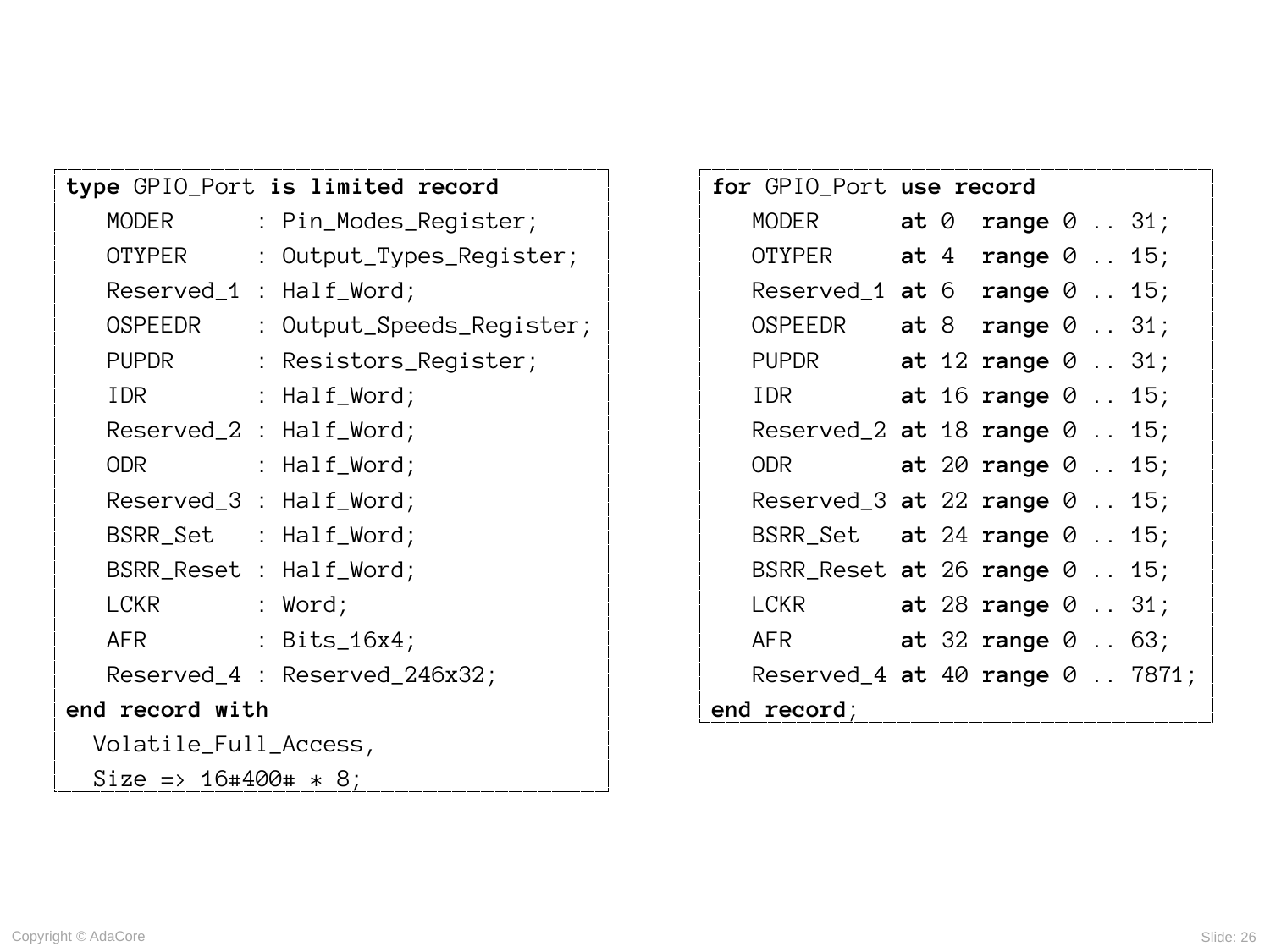

type GPIO_Port is limited record
   MODER      : Pin_Modes_Register;
   OTYPER     : Output_Types_Register;
   Reserved_1 : Half_Word;
   OSPEEDR    : Output_Speeds_Register;
   PUPDR      : Resistors_Register;
   IDR        : Half_Word;
   Reserved_2 : Half_Word;
   ODR        : Half_Word;
   Reserved_3 : Half_Word;
   BSRR_Set   : Half_Word;
   BSRR_Reset : Half_Word;
   LCKR       : Word;
   AFR        : Bits_16x4;
   Reserved_4 : Reserved_246x32;
end record with
  Volatile_Full_Access,
  Size => 16#400# * 8;
for GPIO_Port use record
   MODER      at 0  range 0 .. 31;
   OTYPER     at 4  range 0 .. 15;
   Reserved_1 at 6  range 0 .. 15;
   OSPEEDR    at 8  range 0 .. 31;
   PUPDR      at 12 range 0 .. 31;
   IDR        at 16 range 0 .. 15;
   Reserved_2 at 18 range 0 .. 15;
   ODR        at 20 range 0 .. 15;
   Reserved_3 at 22 range 0 .. 15;
   BSRR_Set   at 24 range 0 .. 15;
   BSRR_Reset at 26 range 0 .. 15;
   LCKR       at 28 range 0 .. 31;
   AFR        at 32 range 0 .. 63;
   Reserved_4 at 40 range 0 .. 7871;
end record;